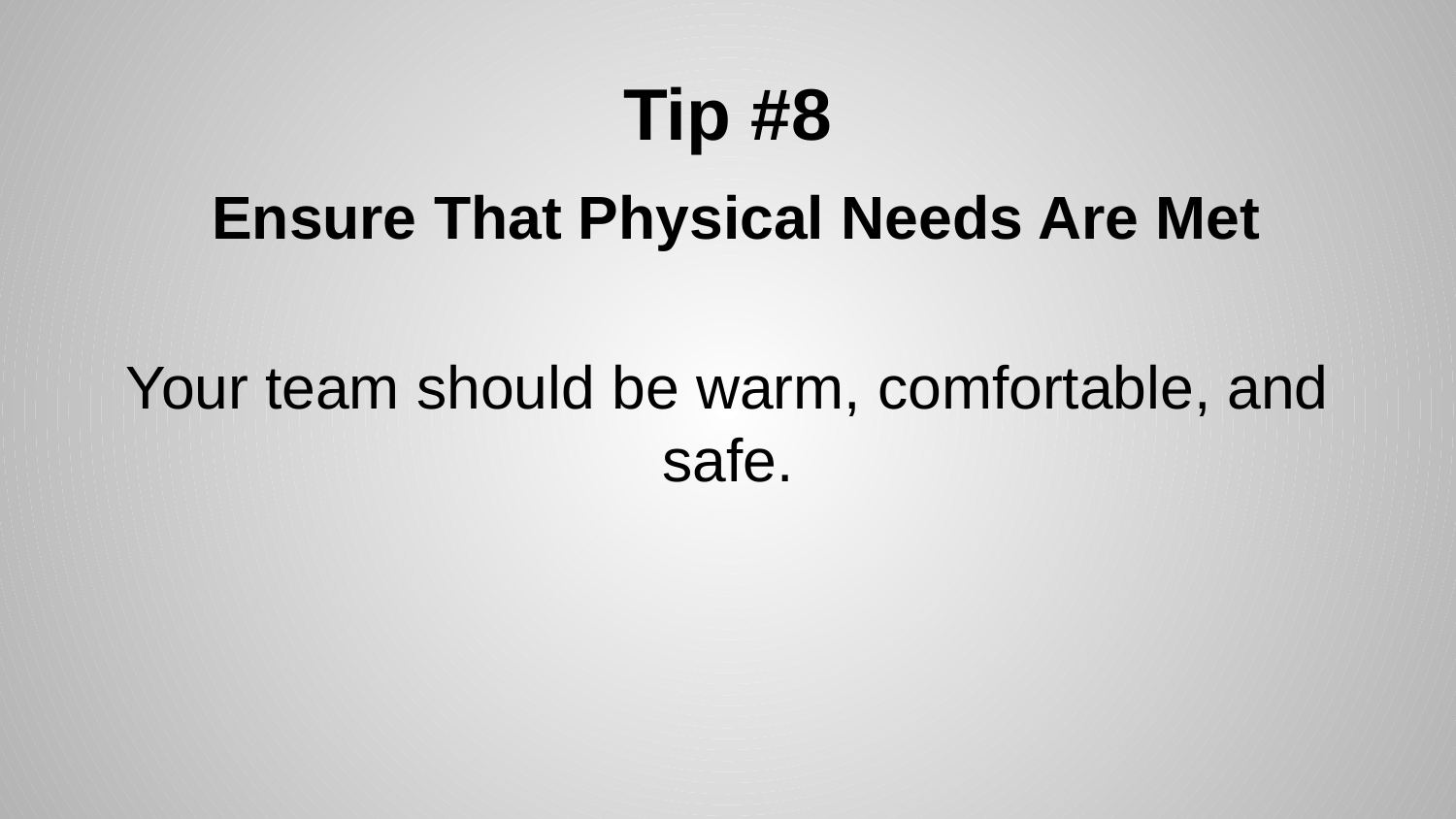

# Tip #8

 Ensure That Physical Needs Are Met

Your team should be warm, comfortable, and safe.